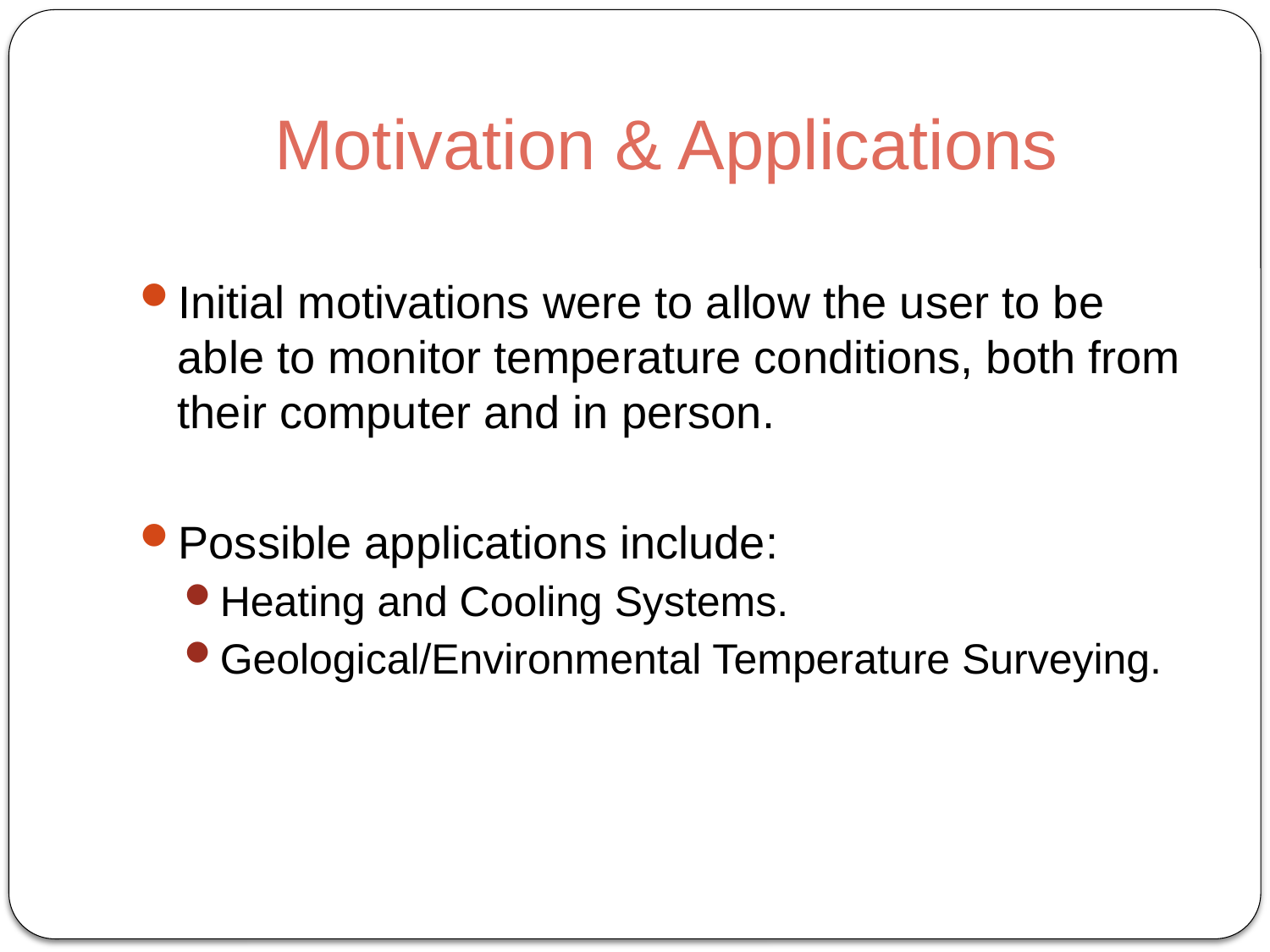

# Motivation & Applications

Initial motivations were to allow the user to be able to monitor temperature conditions, both from their computer and in person.

Possible applications include:
Heating and Cooling Systems.
Geological/Environmental Temperature Surveying.